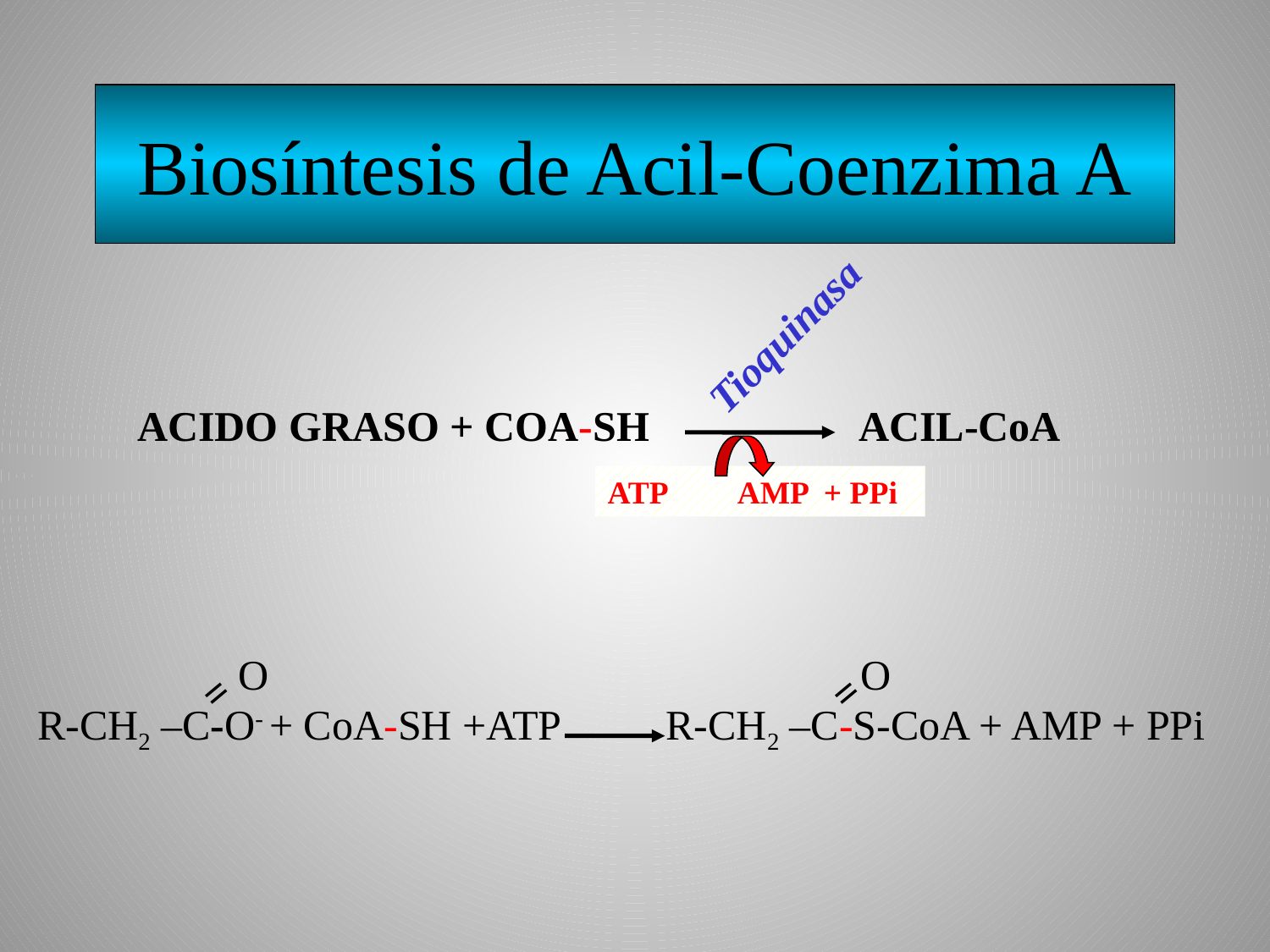

# Biosíntesis de Acil-Coenzima A
Tioquinasa
ACIDO GRASO + COA-SH                    ACIL-CoA

ATP         AMP  + PPi
                   O                                                        O
R-CH2 –C-O- + CoA-SH +ATP          R-CH2 –C-S-CoA + AMP + PPi
=
=